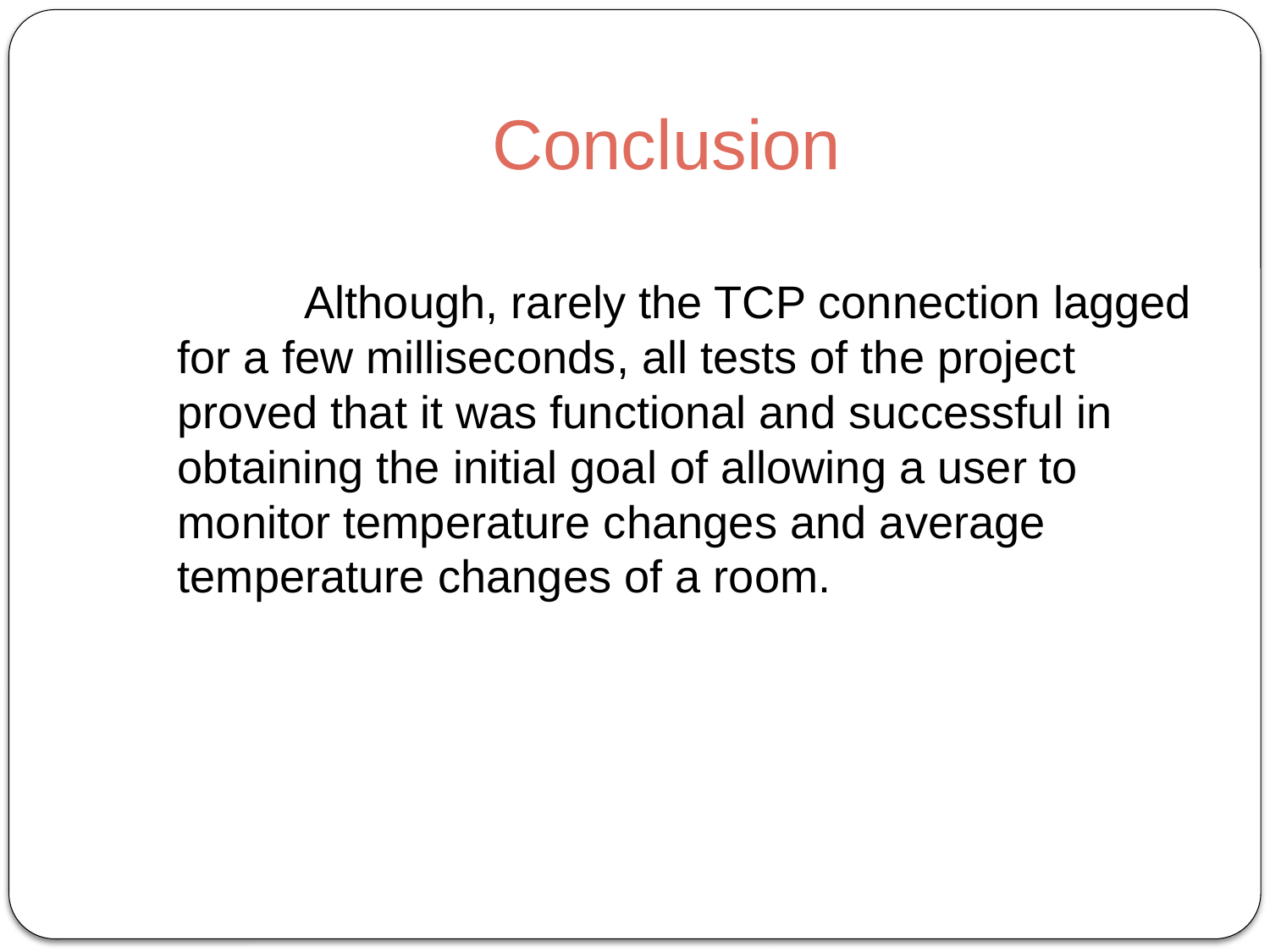

# Conclusion

		Although, rarely the TCP connection lagged for a few milliseconds, all tests of the project proved that it was functional and successful in obtaining the initial goal of allowing a user to monitor temperature changes and average temperature changes of a room.